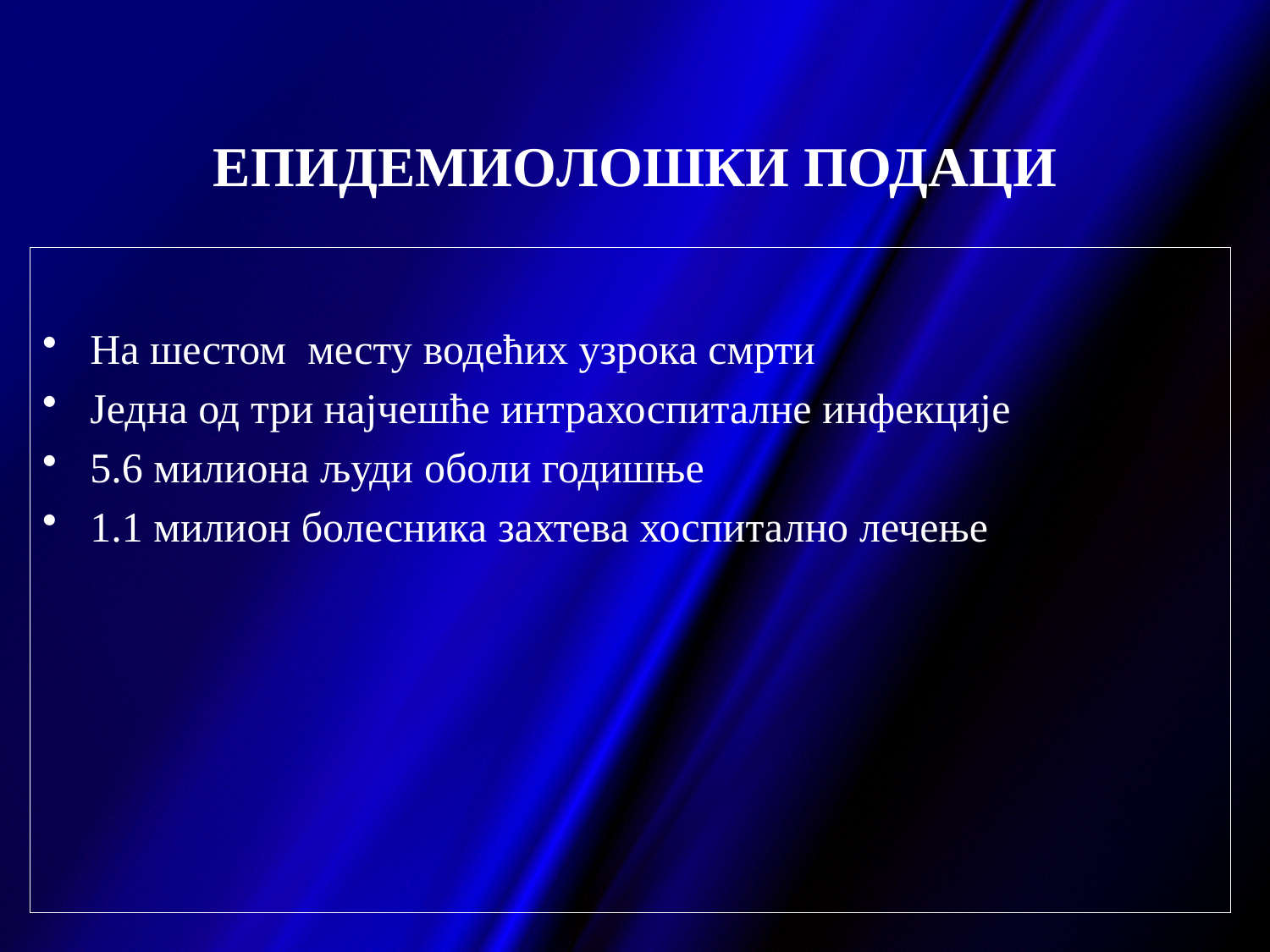

# ЕПИДЕМИОЛОШКИ ПОДАЦИ

На шестом  месту водећих узрока смрти
Једна од три најчешће интрахоспиталне инфекције
5.6 милиона људи оболи годишње
1.1 милион болесника захтева хоспитално лечење